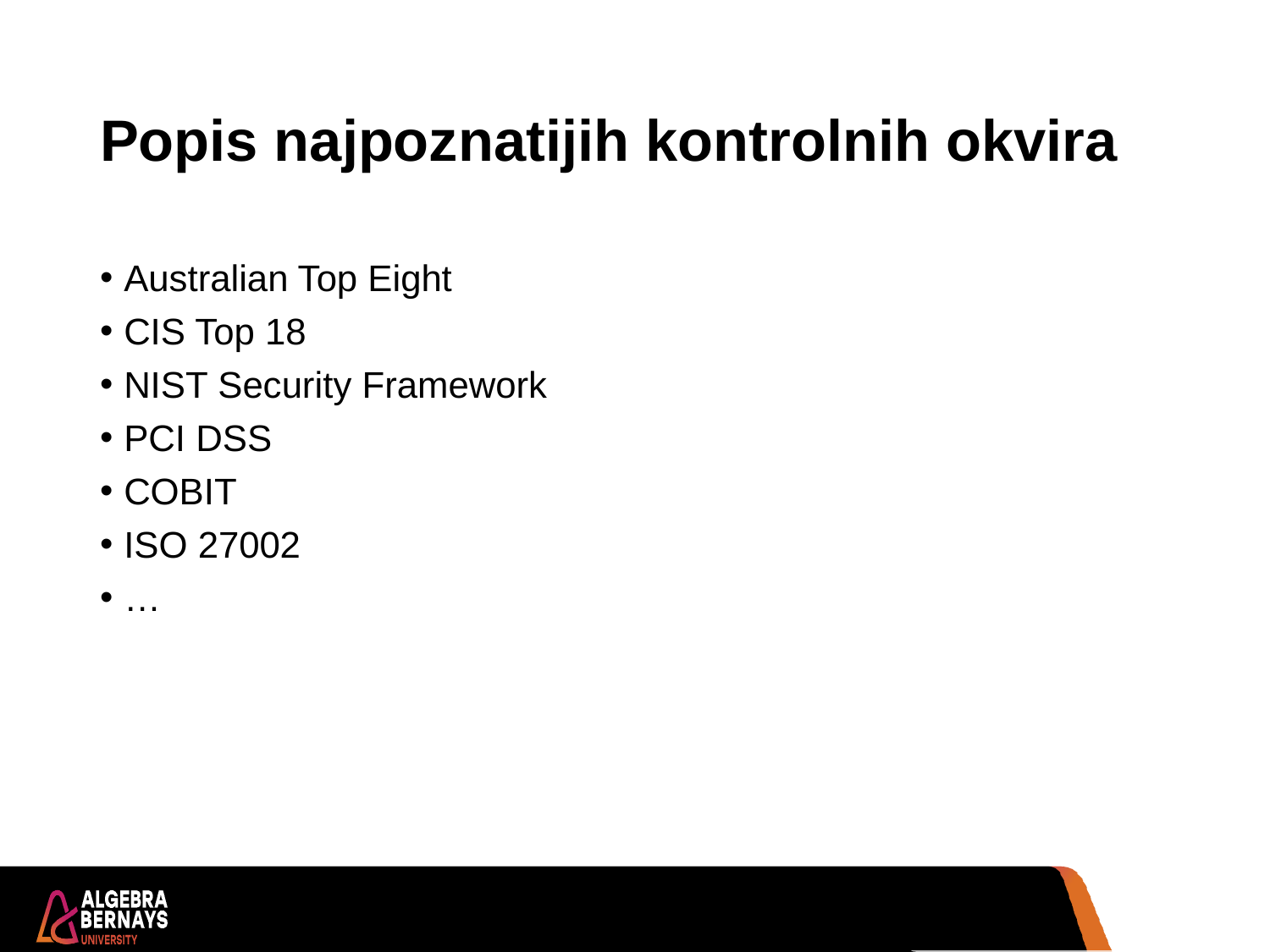

# Popis najpoznatijih kontrolnih okvira
Australian Top Eight
CIS Top 18
NIST Security Framework
PCI DSS
COBIT
ISO 27002
…